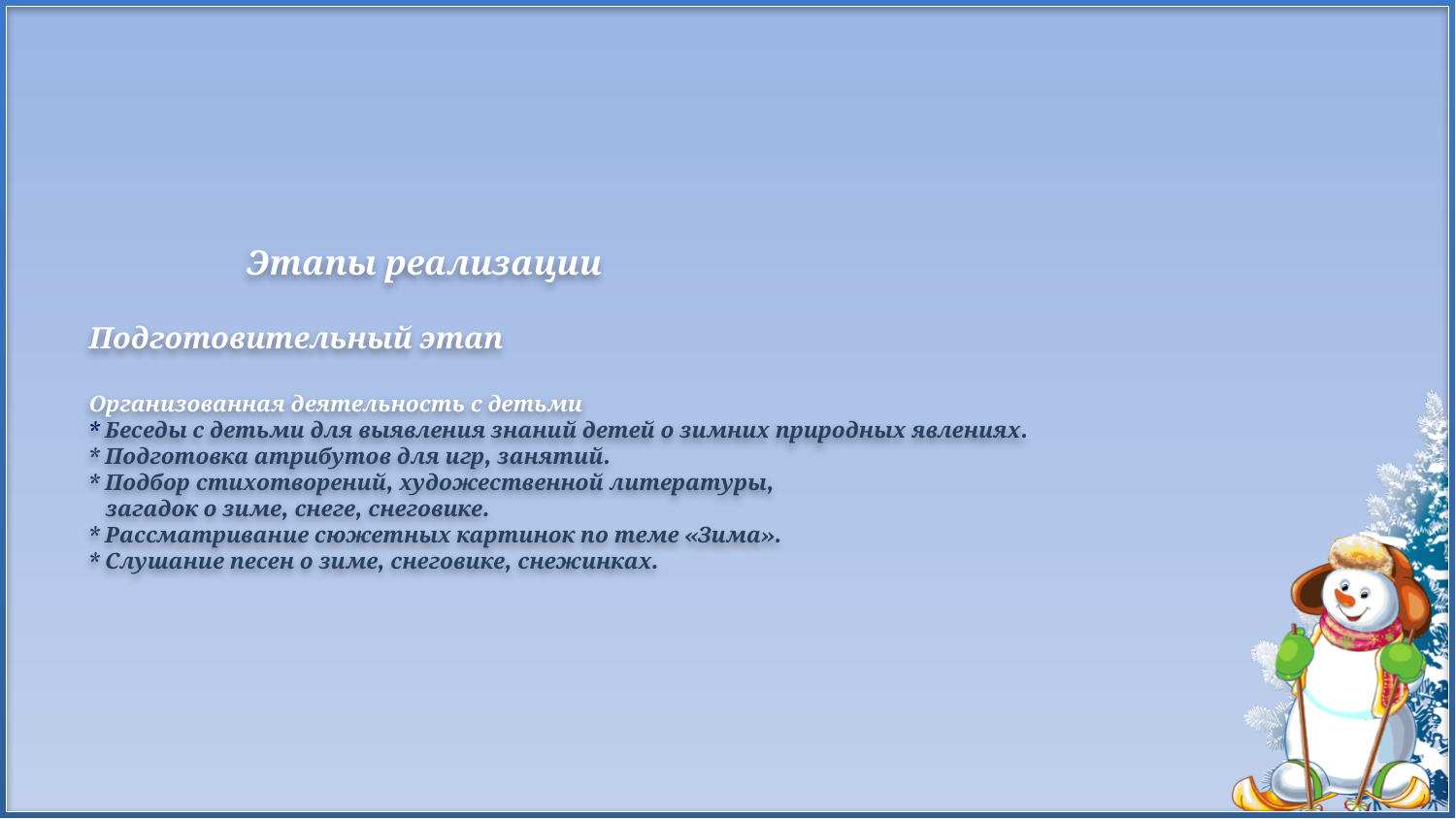

# Этапы реализации Подготовительный этап Организованная деятельность с детьми * Беседы с детьми для выявления знаний детей о зимних природных явлениях. * Подготовка атрибутов для игр, занятий. * Подбор стихотворений, художественной литературы, загадок о зиме, снеге, снеговике. * Рассматривание сюжетных картинок по теме «Зима». * Слушание песен о зиме, снеговике, снежинках.